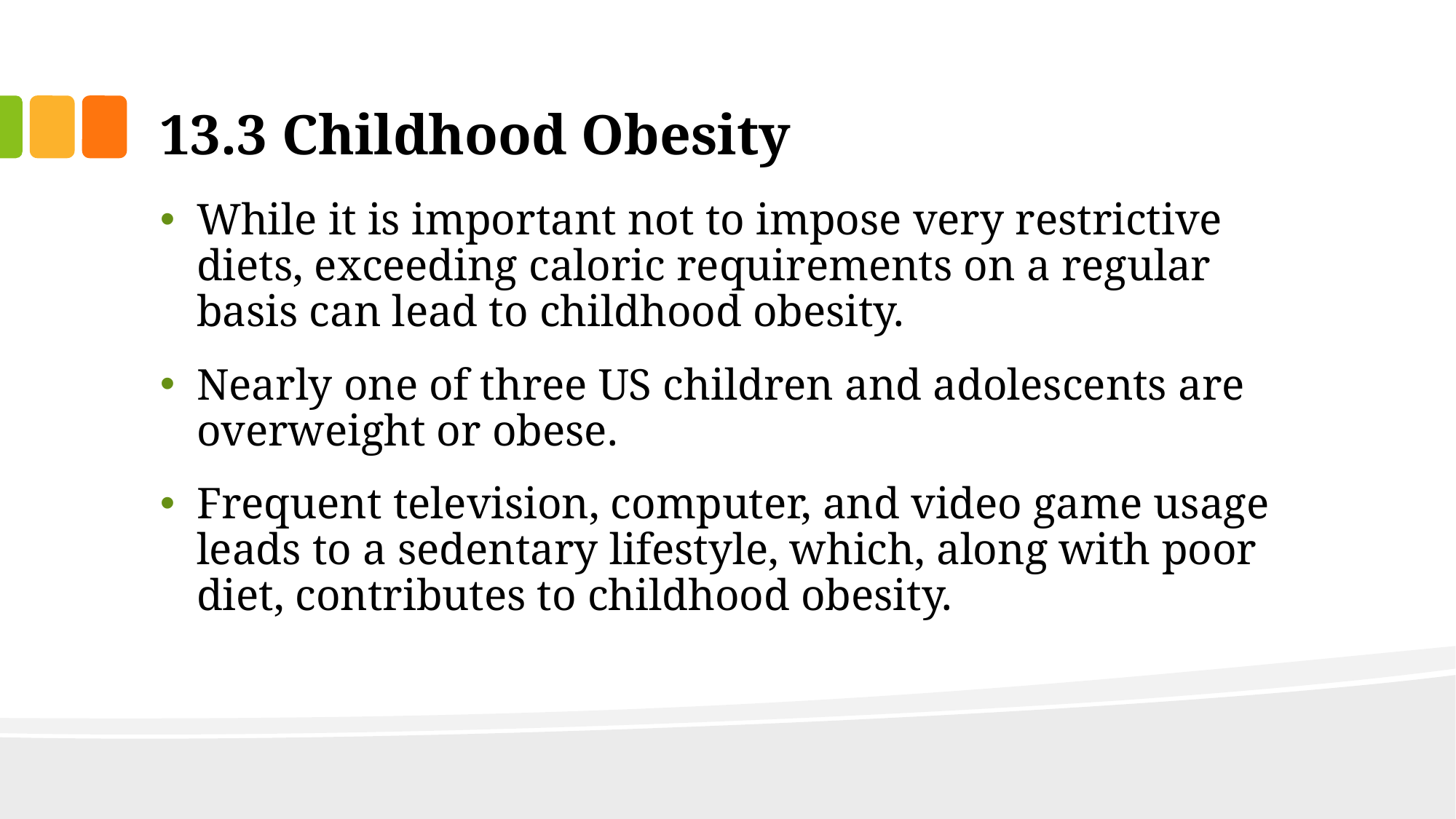

# 13.3 Childhood Obesity
While it is important not to impose very restrictive diets, exceeding caloric requirements on a regular basis can lead to childhood obesity.
Nearly one of three US children and adolescents are overweight or obese.
Frequent television, computer, and video game usage leads to a sedentary lifestyle, which, along with poor diet, contributes to childhood obesity.